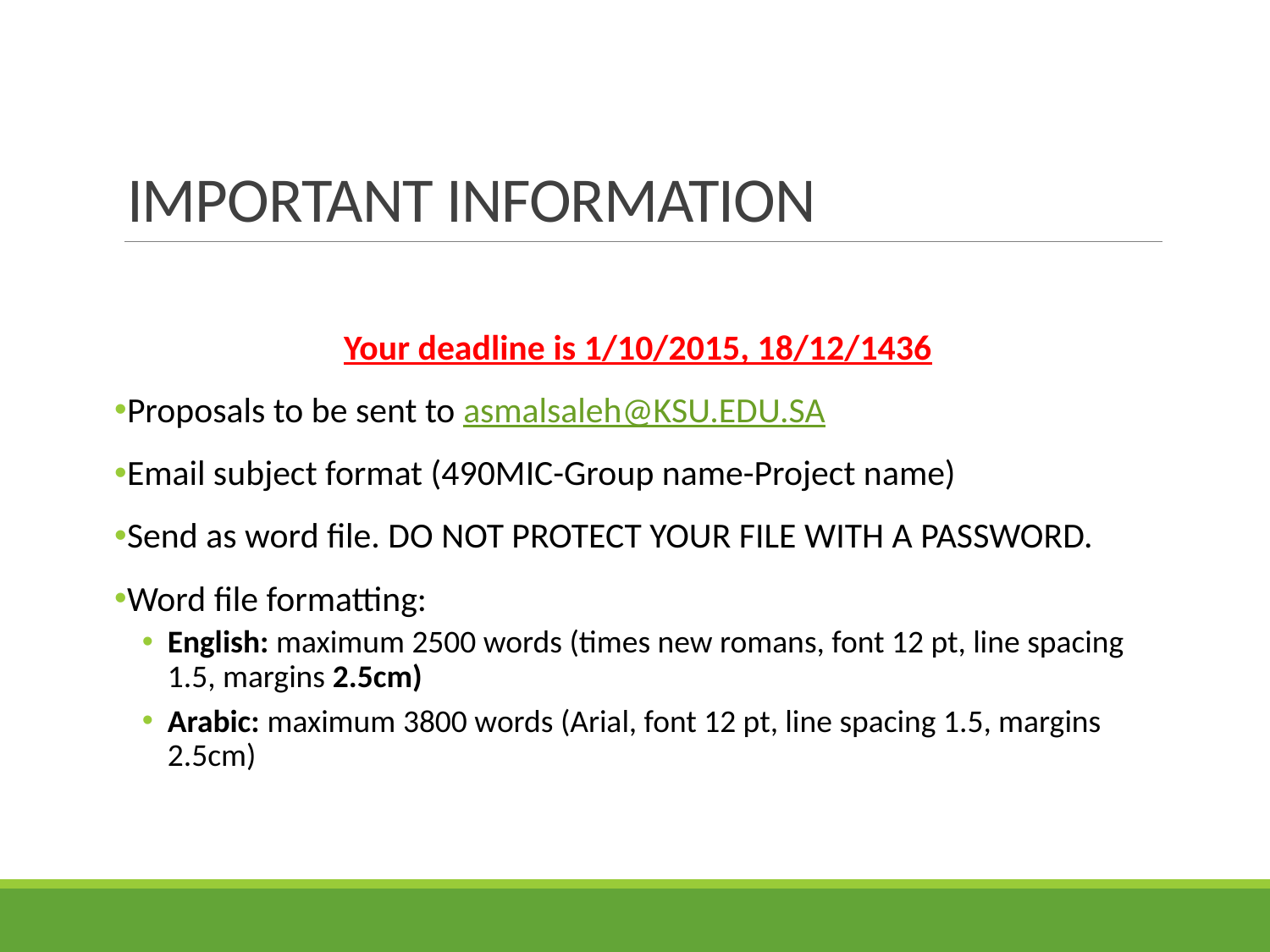

# IMPORTANT INFORMATION

Your deadline is 1/10/2015, 18/12/1436
Proposals to be sent to asmalsaleh@KSU.EDU.SA
Email subject format (490MIC-Group name-Project name)
Send as word file. DO NOT PROTECT YOUR FILE WITH A PASSWORD.
Word file formatting:
English: maximum 2500 words (times new romans, font 12 pt, line spacing 1.5, margins 2.5cm)
Arabic: maximum 3800 words (Arial, font 12 pt, line spacing 1.5, margins 2.5cm)